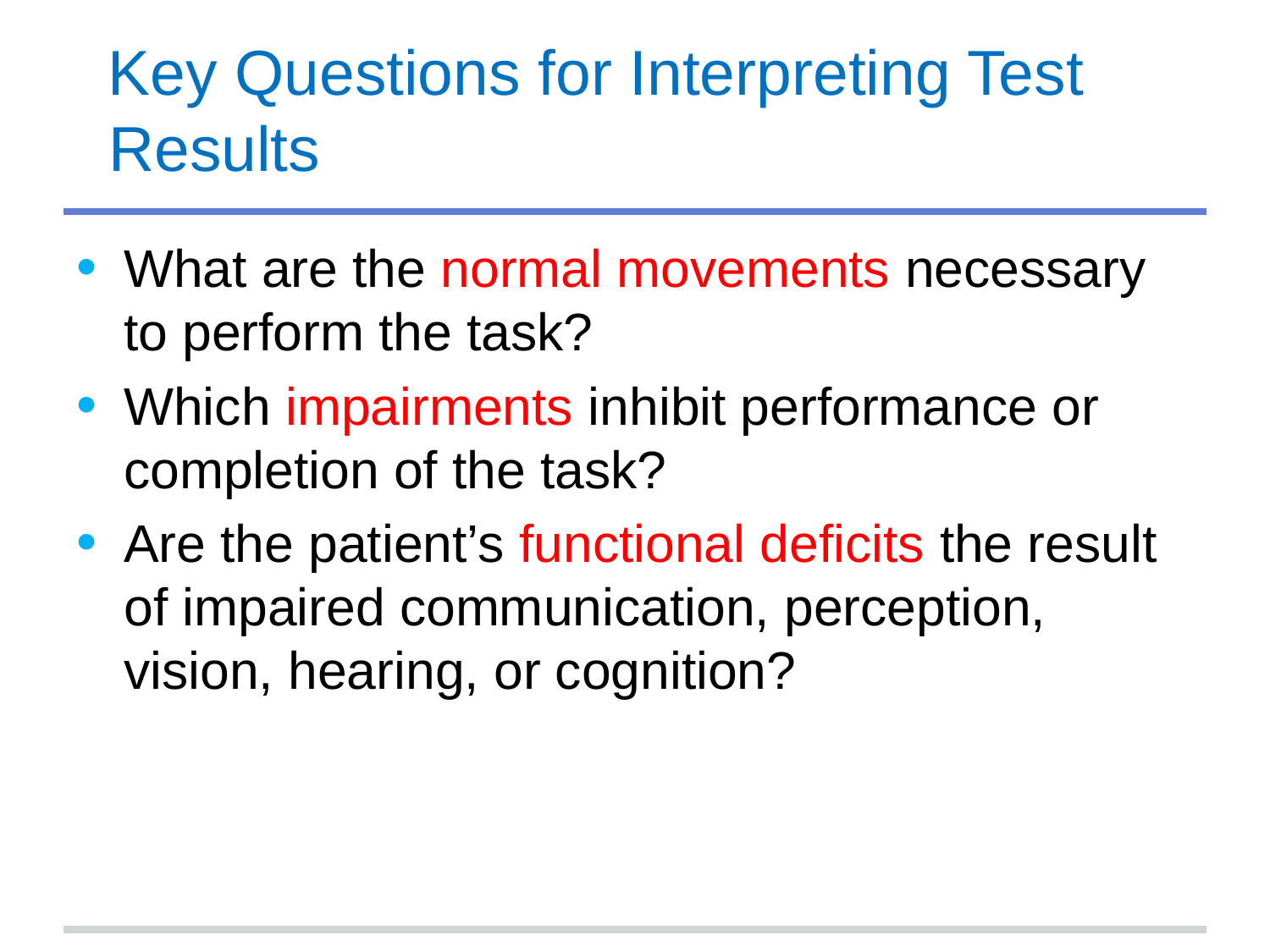

# Key Questions for Interpreting Test Results
What are the normal movements necessary to perform the task?
Which impairments inhibit performance or completion of the task?
Are the patient’s functional deficits the result of impaired communication, perception, vision, hearing, or cognition?